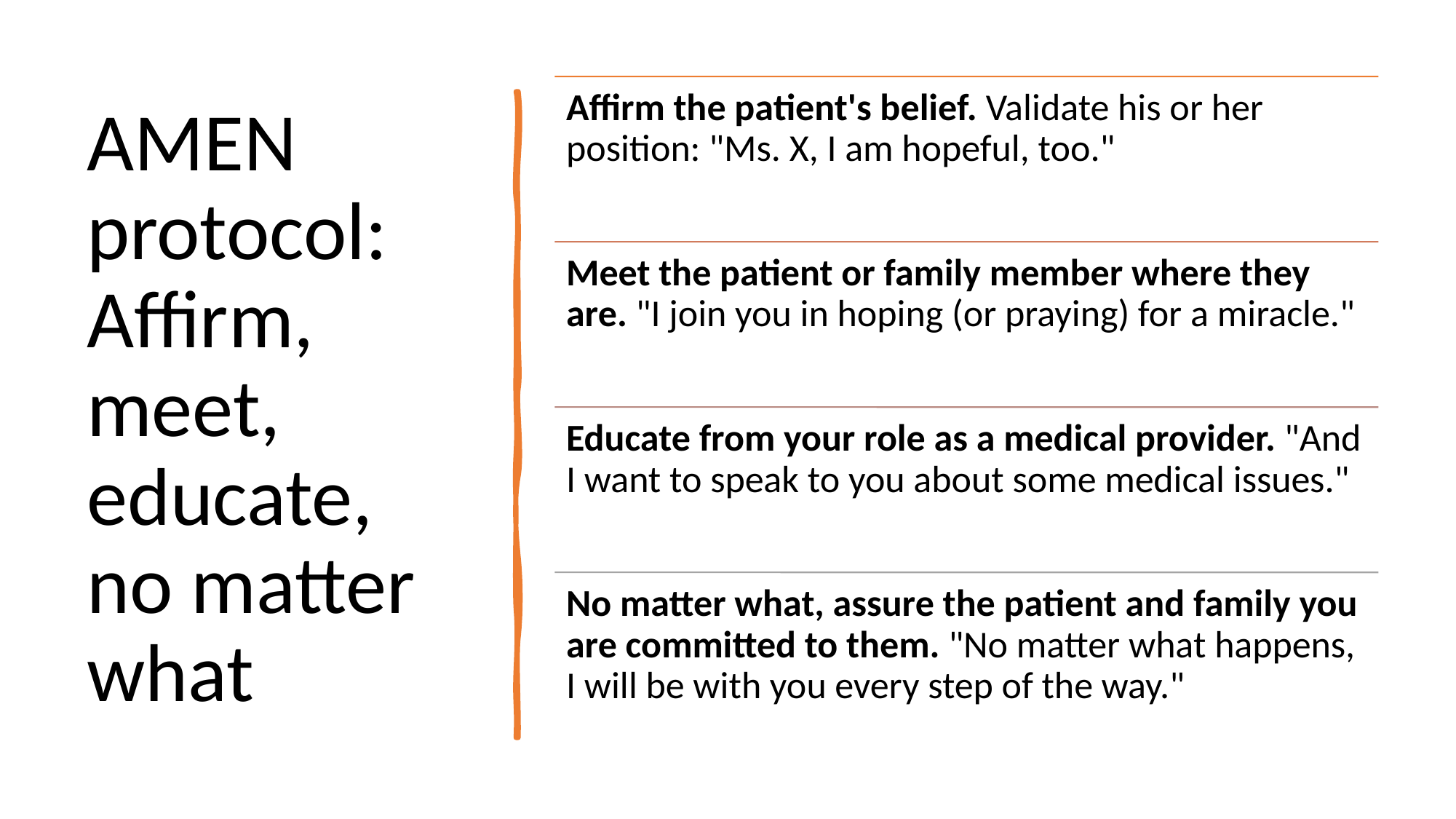

Affirm the patient's belief. Validate his or her position: "Ms. X, I am hopeful, too."
Meet the patient or family member where they are. "I join you in hoping (or praying) for a miracle."
Educate from your role as a medical provider. "And I want to speak to you about some medical issues."
No matter what, assure the patient and family you are committed to them. "No matter what happens, I will be with you every step of the way."
# AMEN protocol: Affirm, meet, educate, no matter what